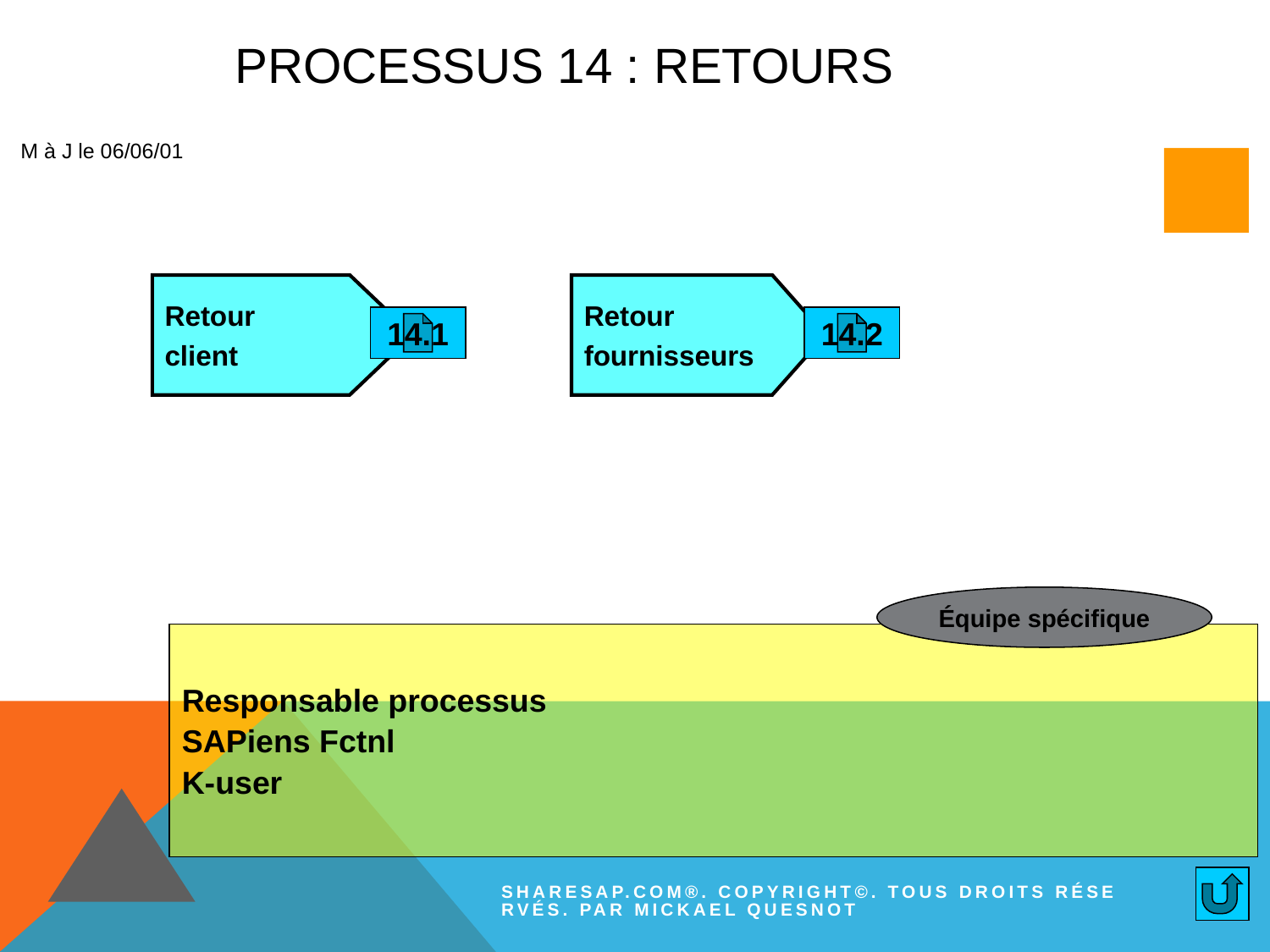

# Processus 14 : Retours
M à J le 06/06/01

Retour
client
Retour
fournisseurs
14.1
14.2
Équipe spécifique
Responsable processus
SAPiens Fctnl
K-user

Sharesap.com®. Copyright©. Tous droits réservés. Par Mickael QUESNOT